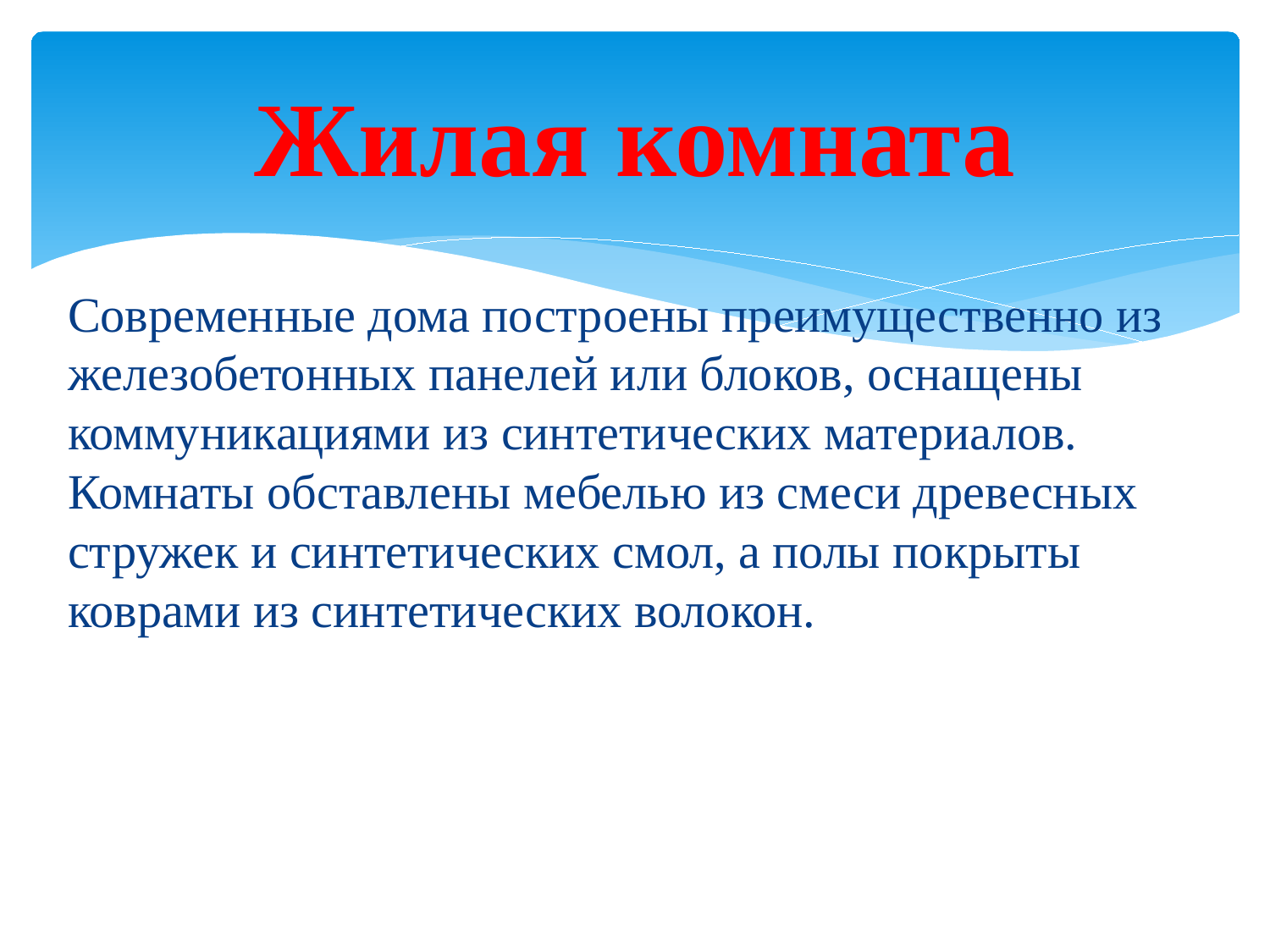

# Жилая комната
Современные дома построены преимущественно из железобетонных панелей или блоков, оснащены коммуникациями из синтетических материалов. Комнаты обставлены мебелью из смеси древесных стружек и синтетических смол, а полы покрыты коврами из синтетических волокон.